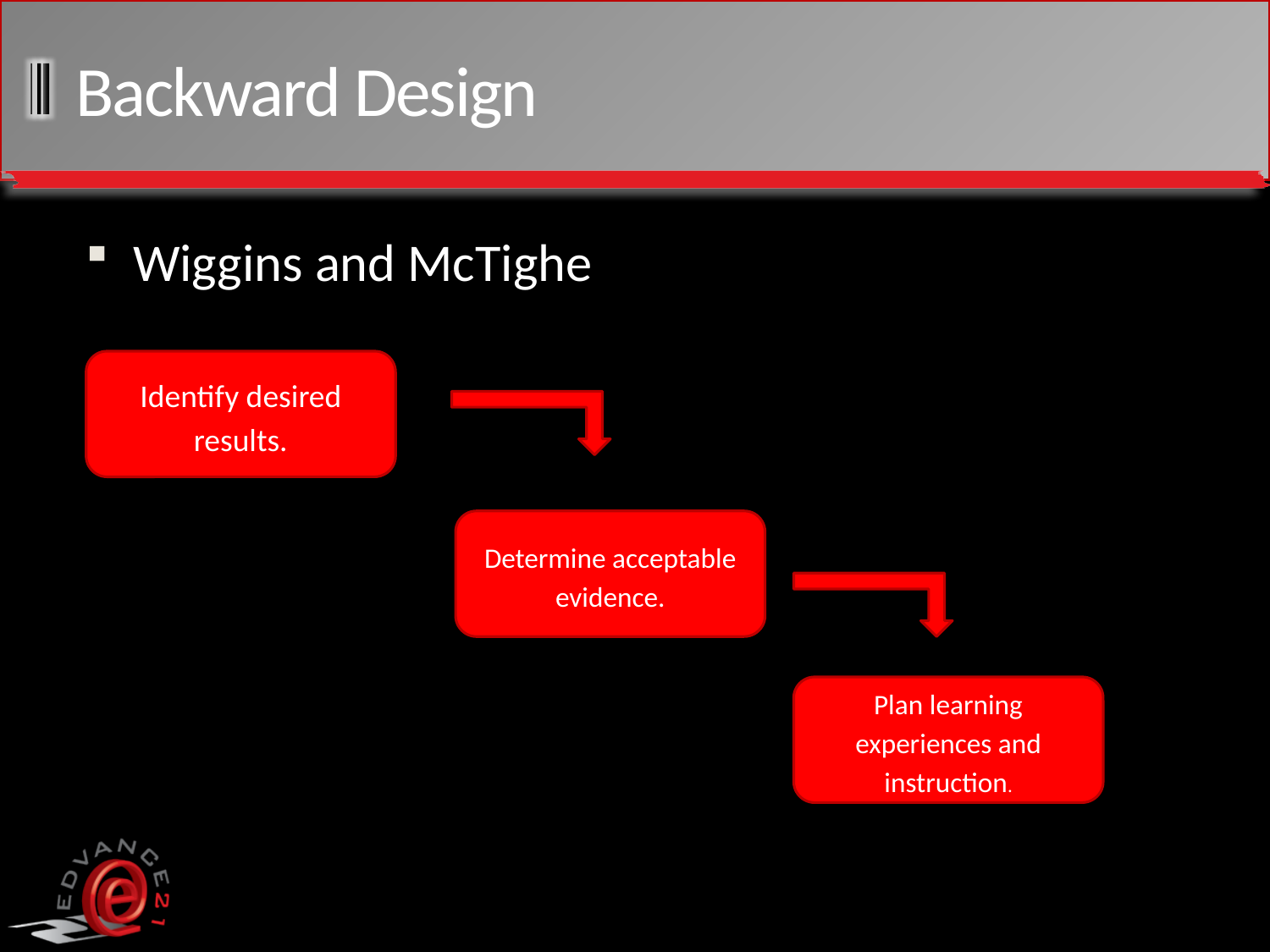

# Backward Design

Wiggins and McTighe
Identify desired results.

Determine acceptable evidence.

Plan learning experiences and instruction.